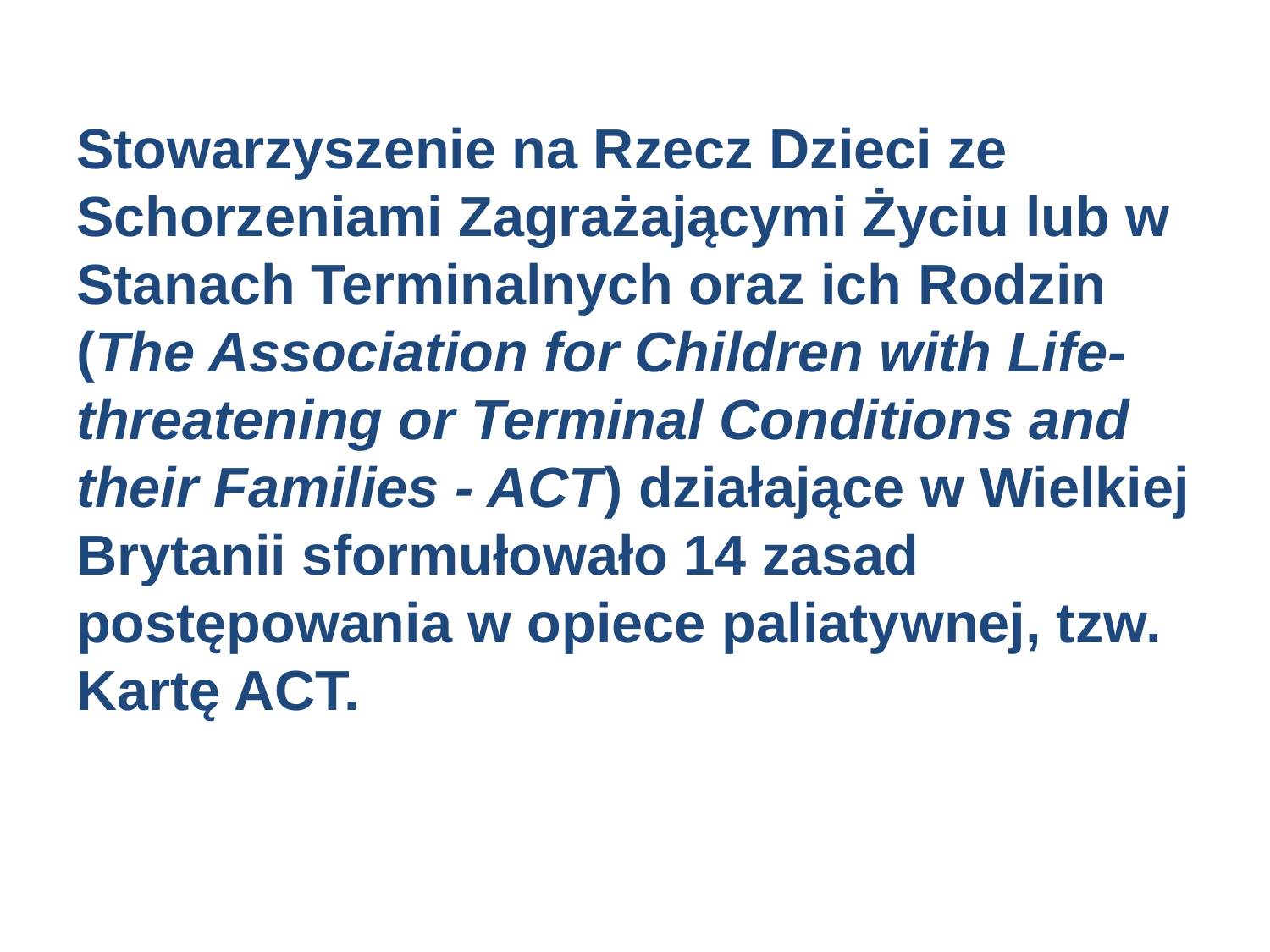

#
Stowarzyszenie na Rzecz Dzieci ze Schorzeniami Zagrażającymi Życiu lub w Stanach Terminalnych oraz ich Rodzin (The Association for Children with Life-threatening or Terminal Conditions and their Families - ACT) działające w Wielkiej Brytanii sformułowało 14 zasad postępowania w opiece paliatywnej, tzw. Kartę ACT.